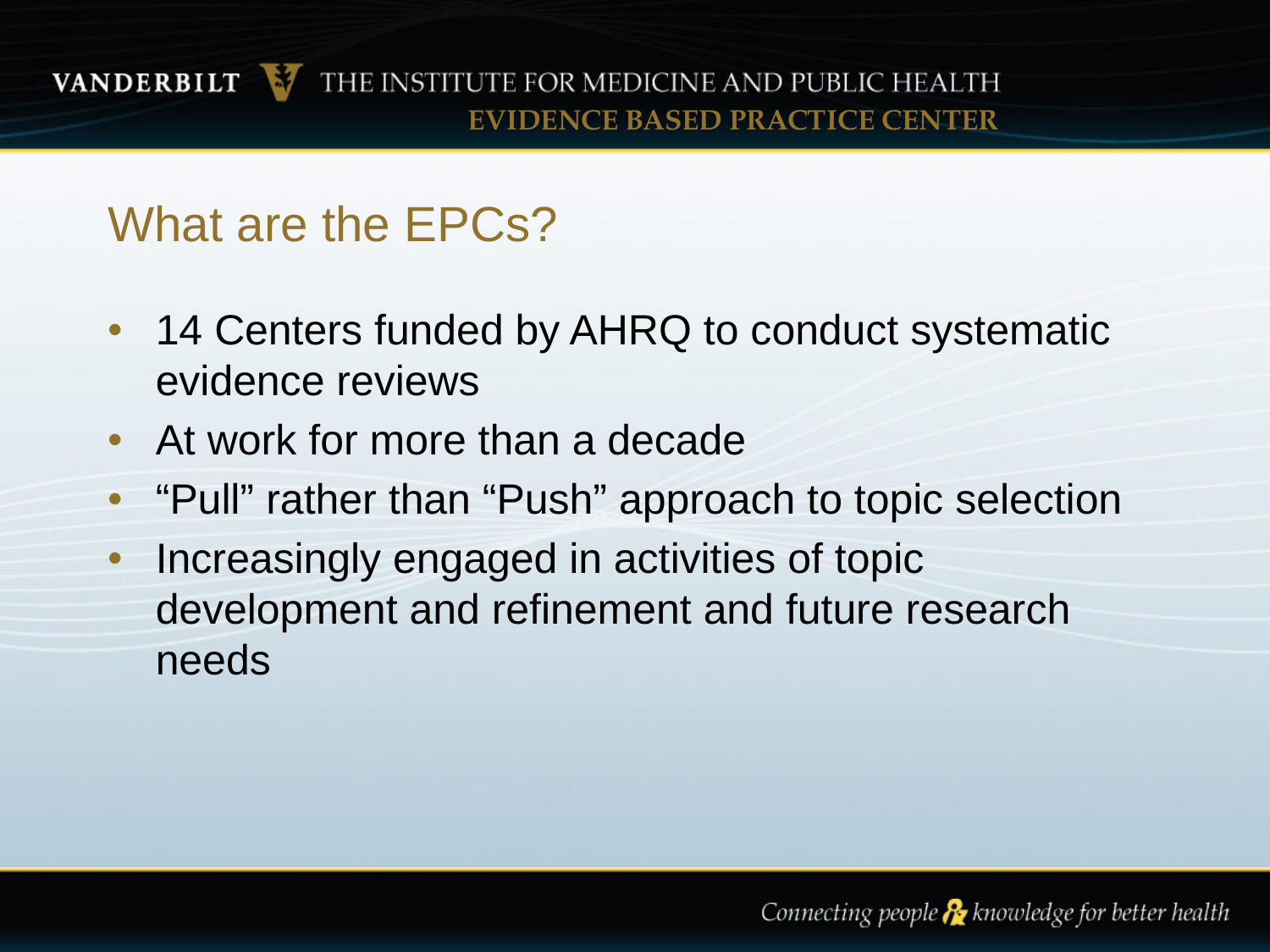

# What are the EPCs?
14 Centers funded by AHRQ to conduct systematic evidence reviews
At work for more than a decade
“Pull” rather than “Push” approach to topic selection
Increasingly engaged in activities of topic development and refinement and future research needs